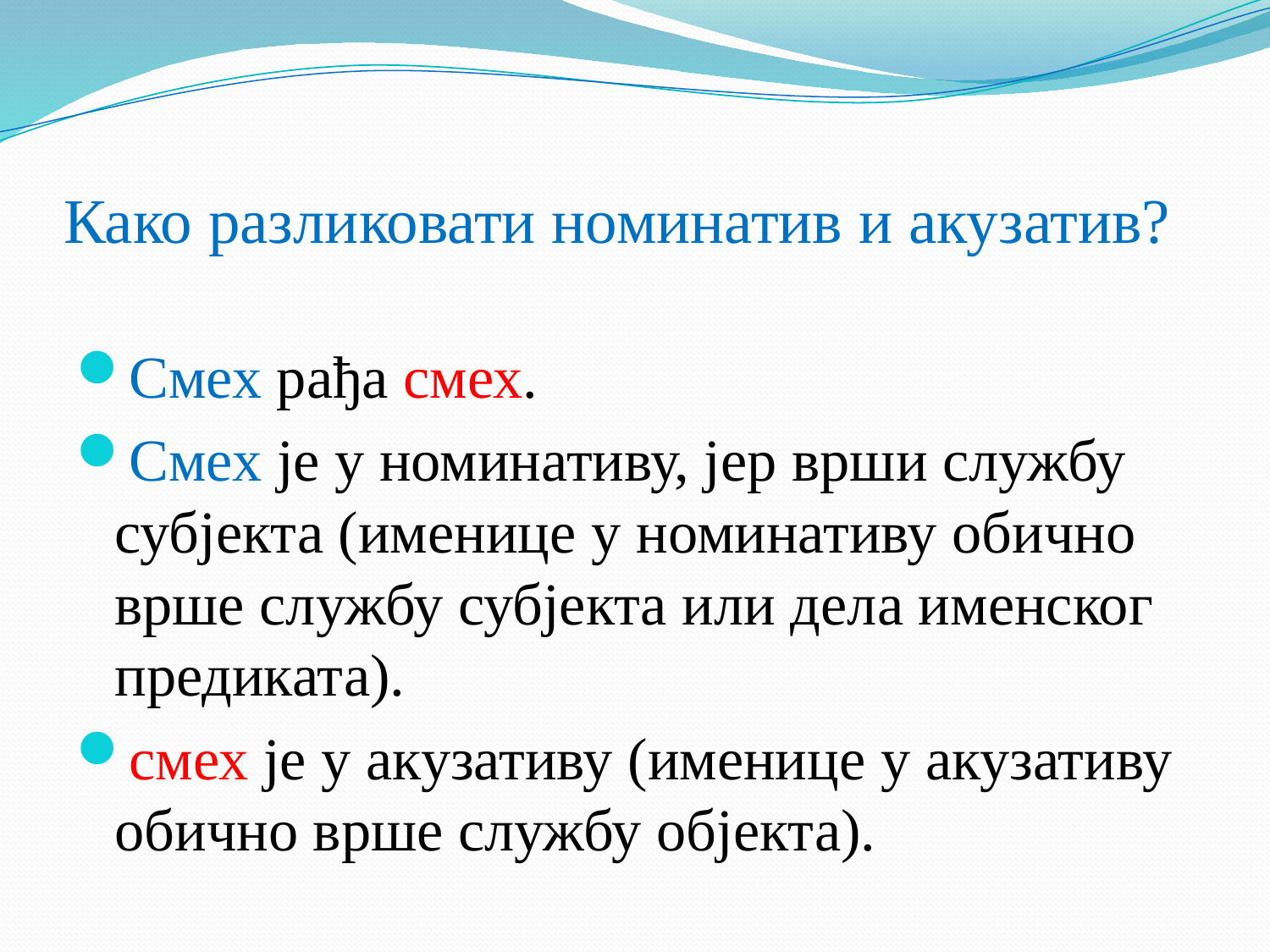

# Како разликовати номинатив и акузатив?

Смех рађа смех.
Смех је у номинативу, јер врши службу субјекта (именице у номинативу обично врше службу субјекта или дела именског предиката).
смех је у акузативу (именице у акузативу обично врше службу објекта).